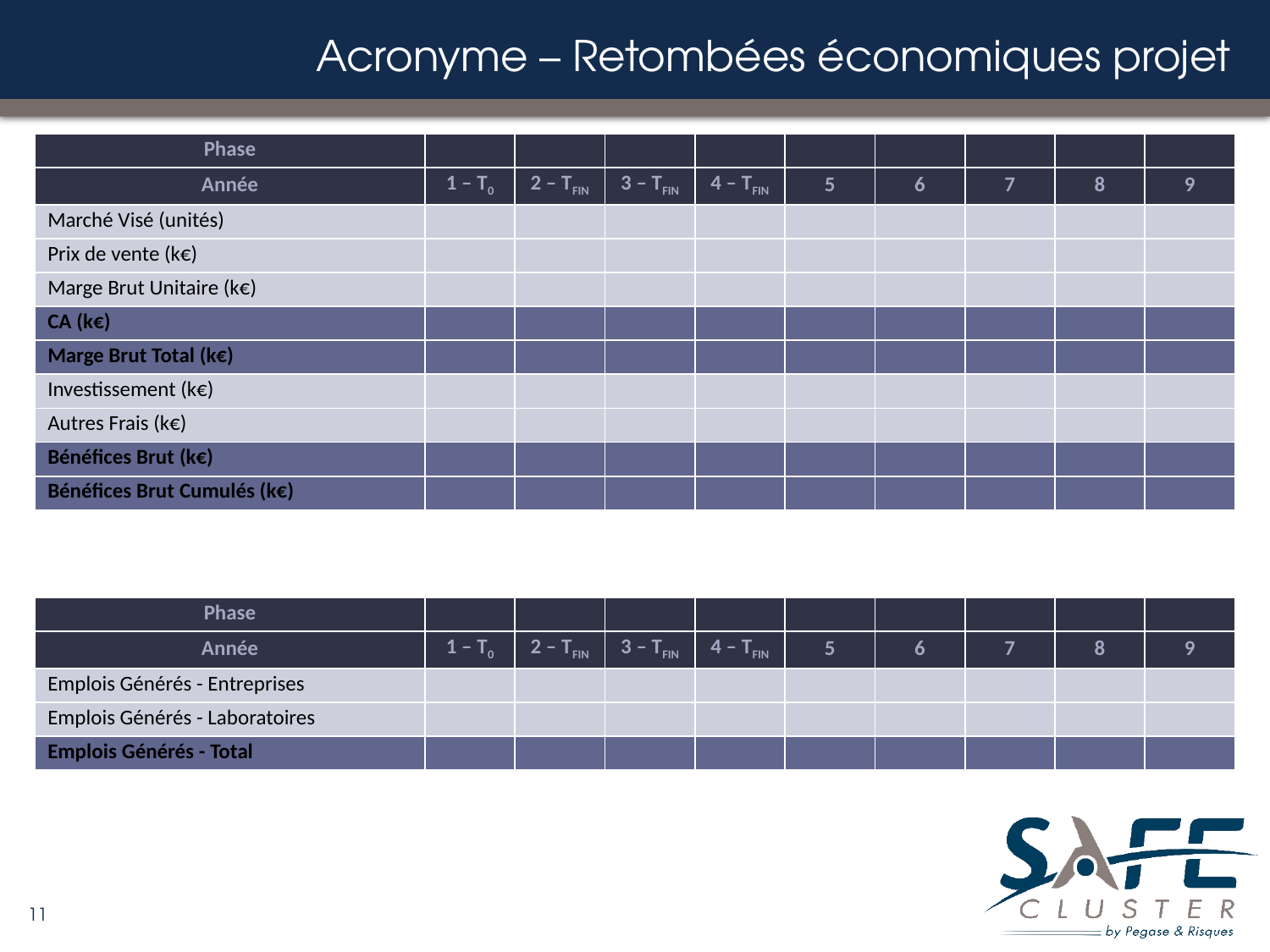

# Acronyme – Retombées économiques projet
| Phase |  |  |  |  |  |  |  |  |  |
| --- | --- | --- | --- | --- | --- | --- | --- | --- | --- |
| Année | 1 – T0 | 2 – TFIN | 3 – TFIN | 4 – TFIN | 5 | 6 | 7 | 8 | 9 |
| Marché Visé (unités) |  |  |  |  |  |  |  |  |  |
| Prix de vente (k€) |  |  |  |  |  |  |  |  |  |
| Marge Brut Unitaire (k€) |  |  |  |  |  |  |  |  |  |
| CA (k€) |  |  |  |  |  |  |  |  |  |
| Marge Brut Total (k€) |  |  |  |  |  |  |  |  |  |
| Investissement (k€) |  |  |  |  |  |  |  |  |  |
| Autres Frais (k€) |  |  |  |  |  |  |  |  |  |
| Bénéfices Brut (k€) |  |  |  |  |  |  |  |  |  |
| Bénéfices Brut Cumulés (k€) |  |  |  |  |  |  |  |  |  |
| Phase |  |  |  |  |  |  |  |  |  |
| --- | --- | --- | --- | --- | --- | --- | --- | --- | --- |
| Année | 1 – T0 | 2 – TFIN | 3 – TFIN | 4 – TFIN | 5 | 6 | 7 | 8 | 9 |
| Emplois Générés - Entreprises |  |  |  |  |  |  |  |  |  |
| Emplois Générés - Laboratoires |  |  |  |  |  |  |  |  |  |
| Emplois Générés - Total |  |  |  |  |  |  |  |  |  |
11